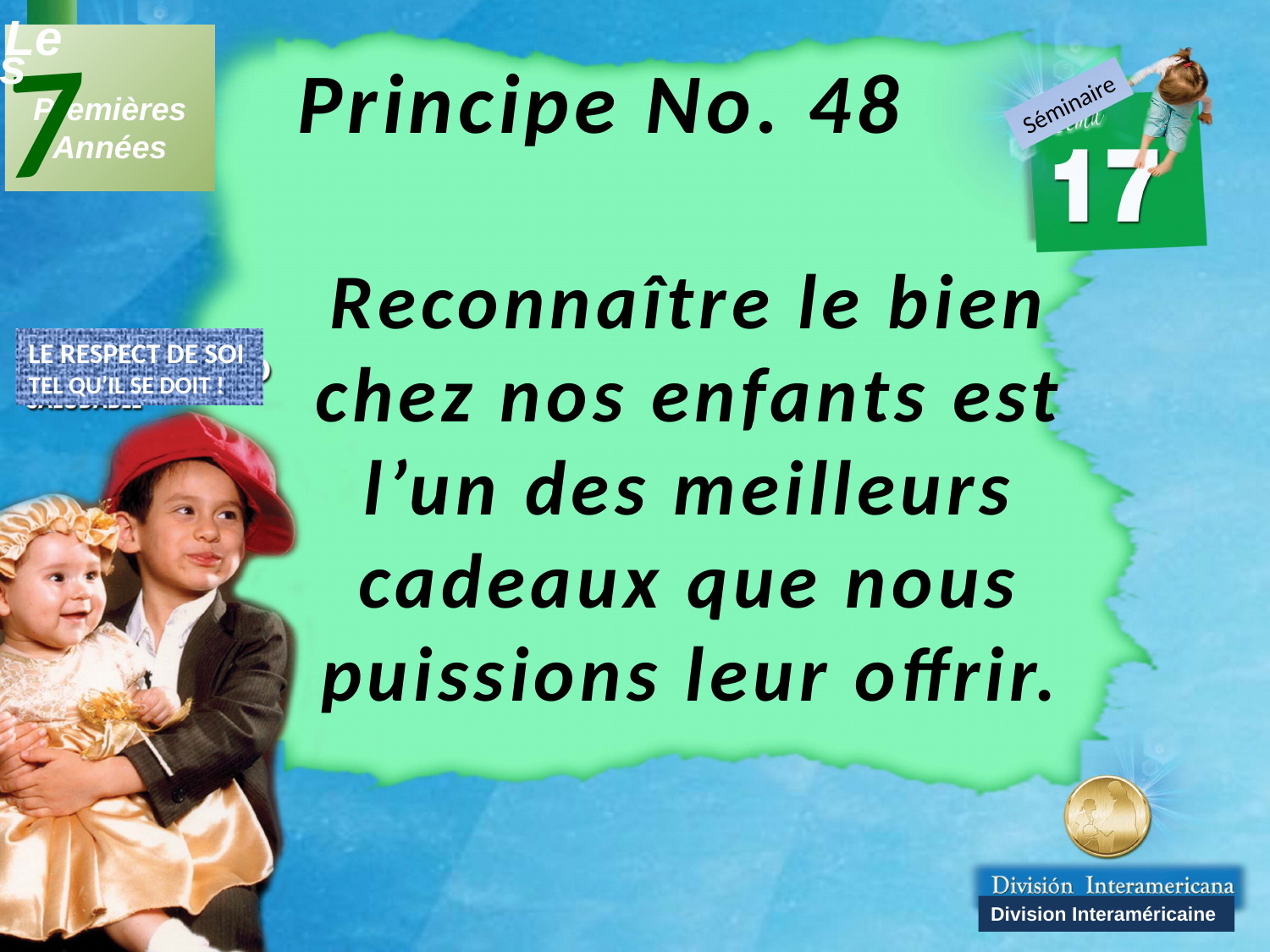

7
Les
         Premières
Années
Principe No. 48

Reconnaître le bien chez nos enfants est l’un des meilleurs cadeaux que nous puissions leur offrir.
Séminaire
LE RESPECT DE SOI
TEL QU’IL SE DOIT !
Division Interaméricaine